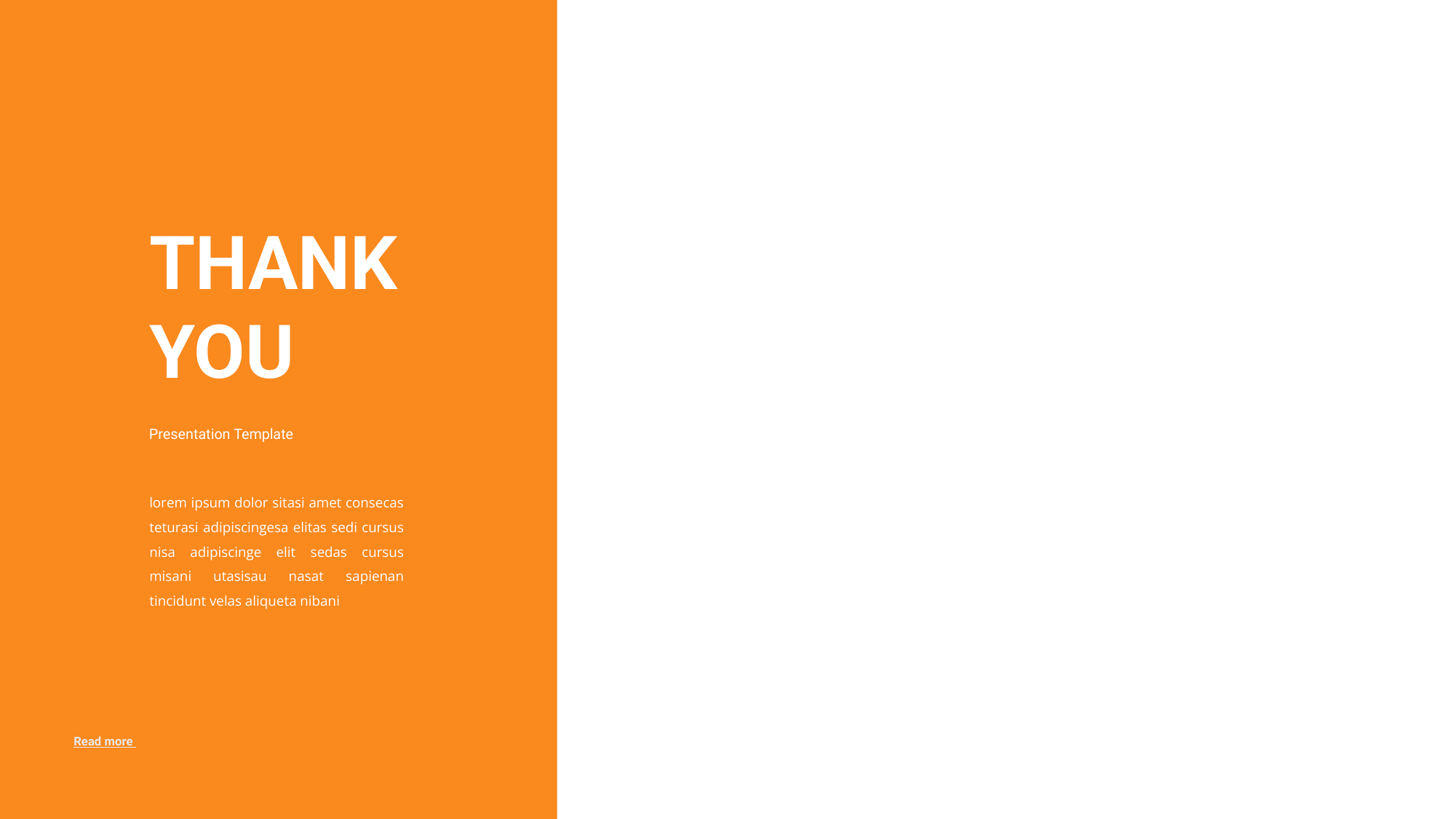

THANK
YOU
Presentation Template
lorem ipsum dolor sitasi amet consecas teturasi adipiscingesa elitas sedi cursus nisa adipiscinge elit sedas cursus misani utasisau nasat sapienan tincidunt velas aliqueta nibani
Read more